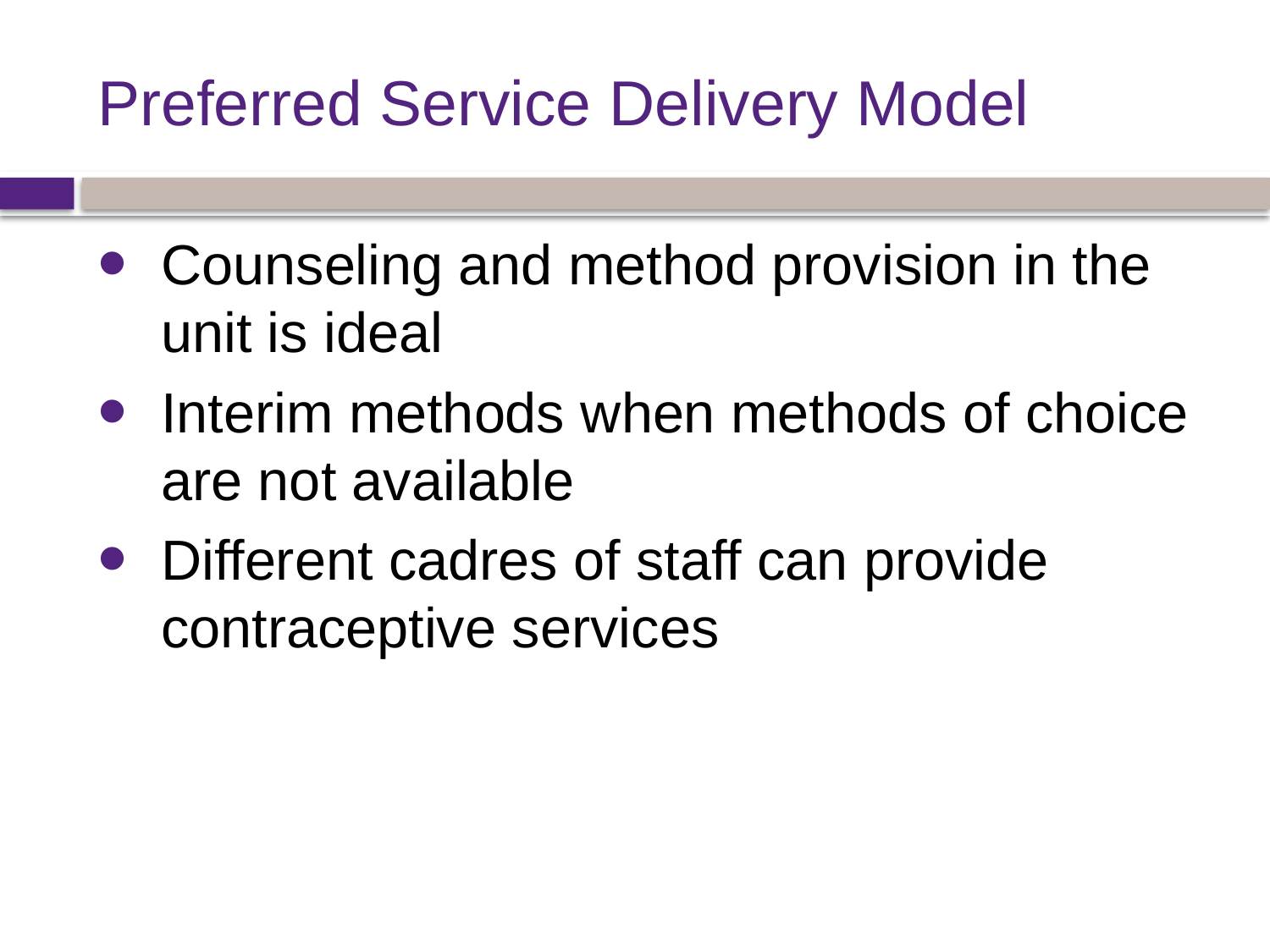

# Preferred Service Delivery Model
Counseling and method provision in the unit is ideal
Interim methods when methods of choice are not available
Different cadres of staff can provide contraceptive services